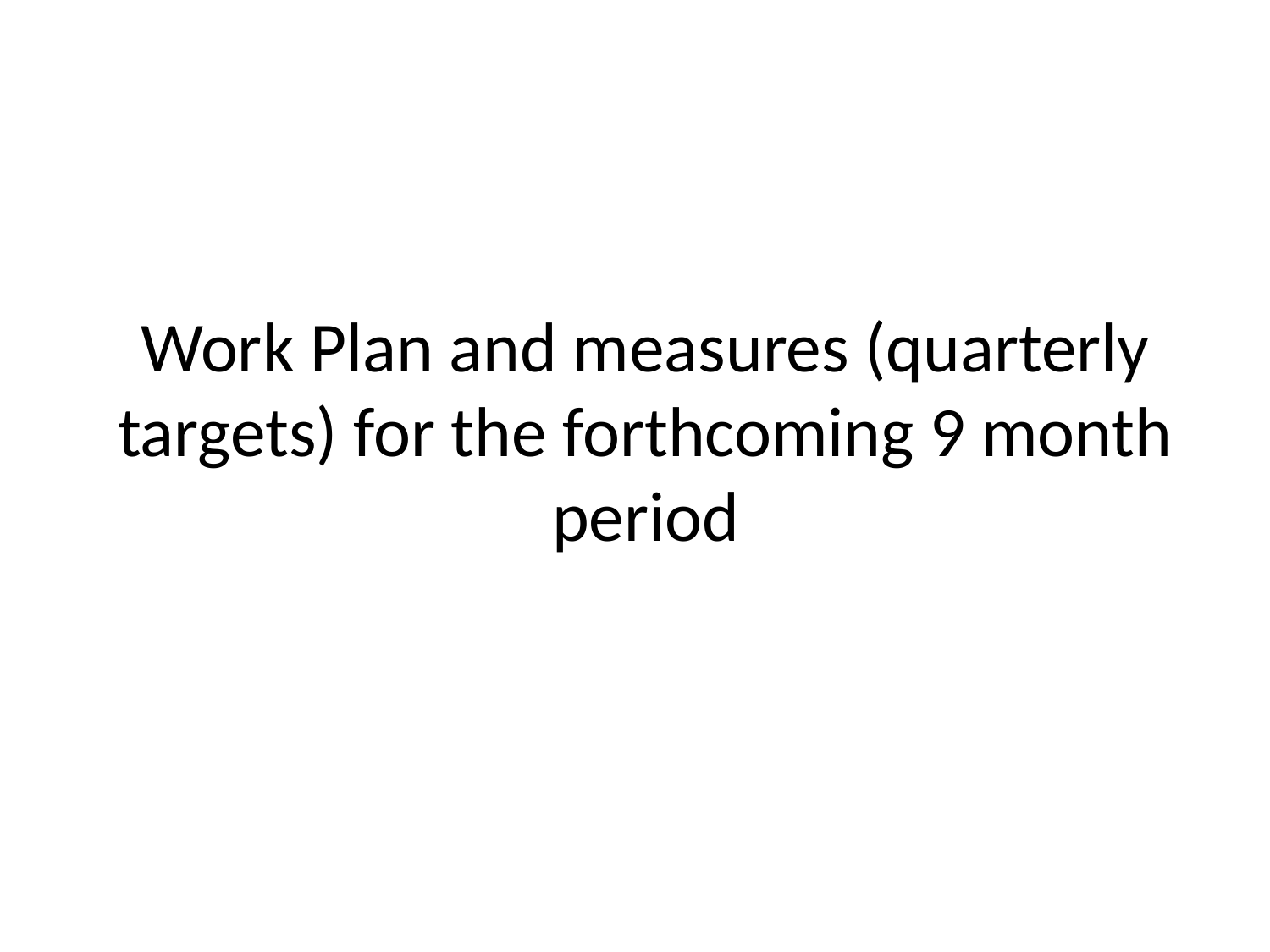

# Work Plan and measures (quarterly targets) for the forthcoming 9 month period